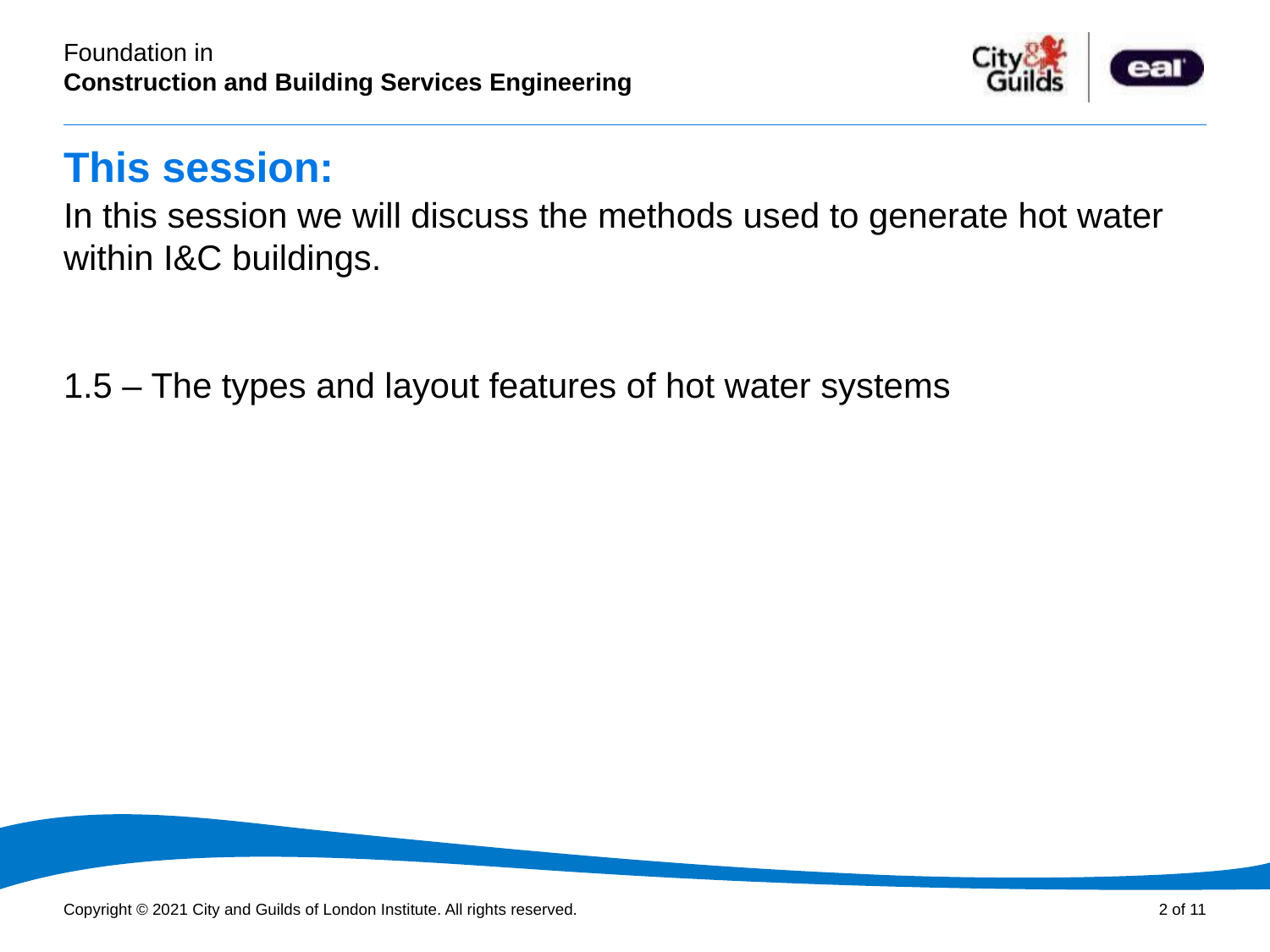

# This session:
In this session we will discuss the methods used to generate hot water within I&C buildings.

1.5 – The types and layout features of hot water systems